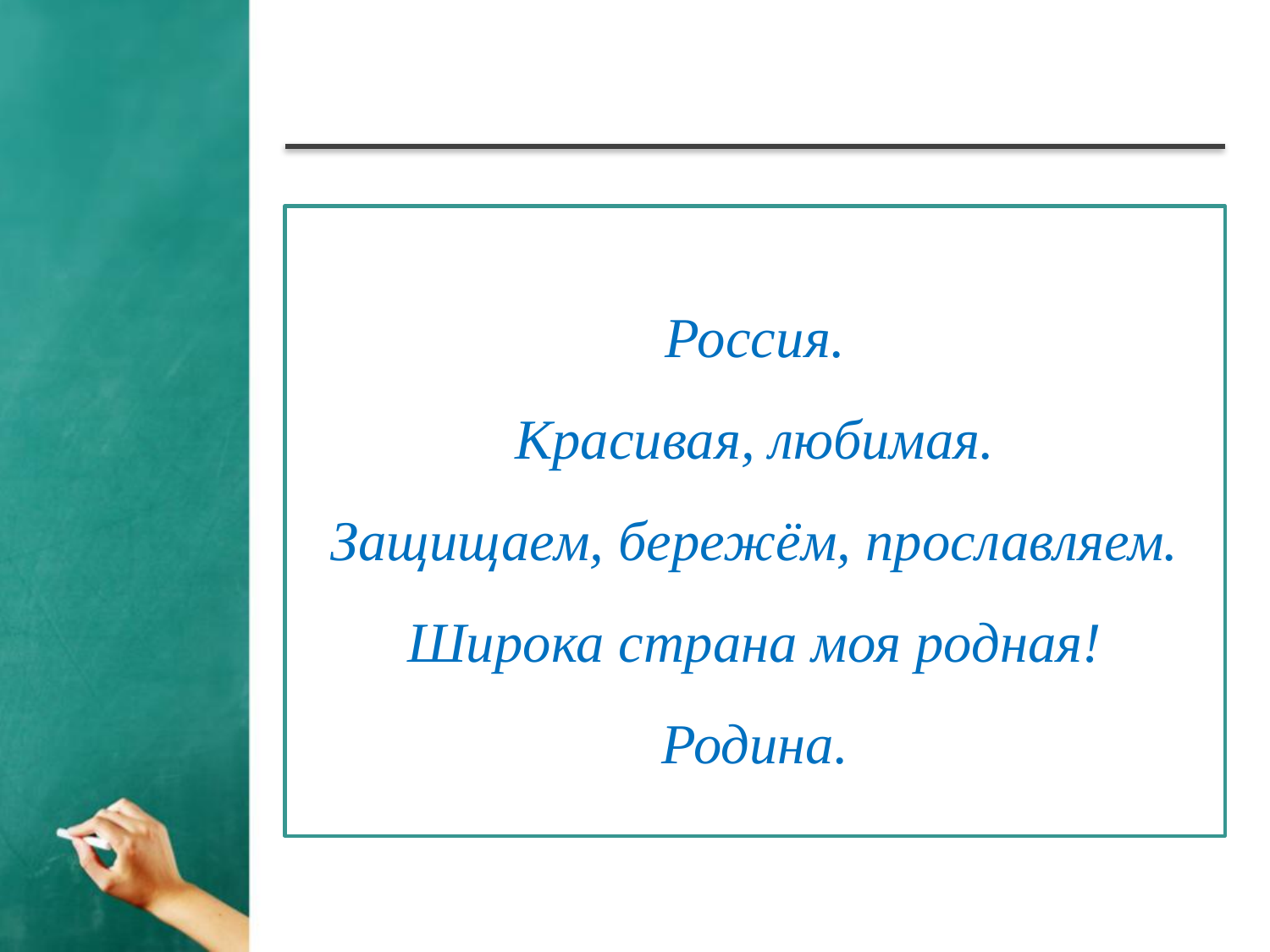

Россия.
Красивая, любимая.
Защищаем, бережём, прославляем.
Широка страна моя родная!
Родина.